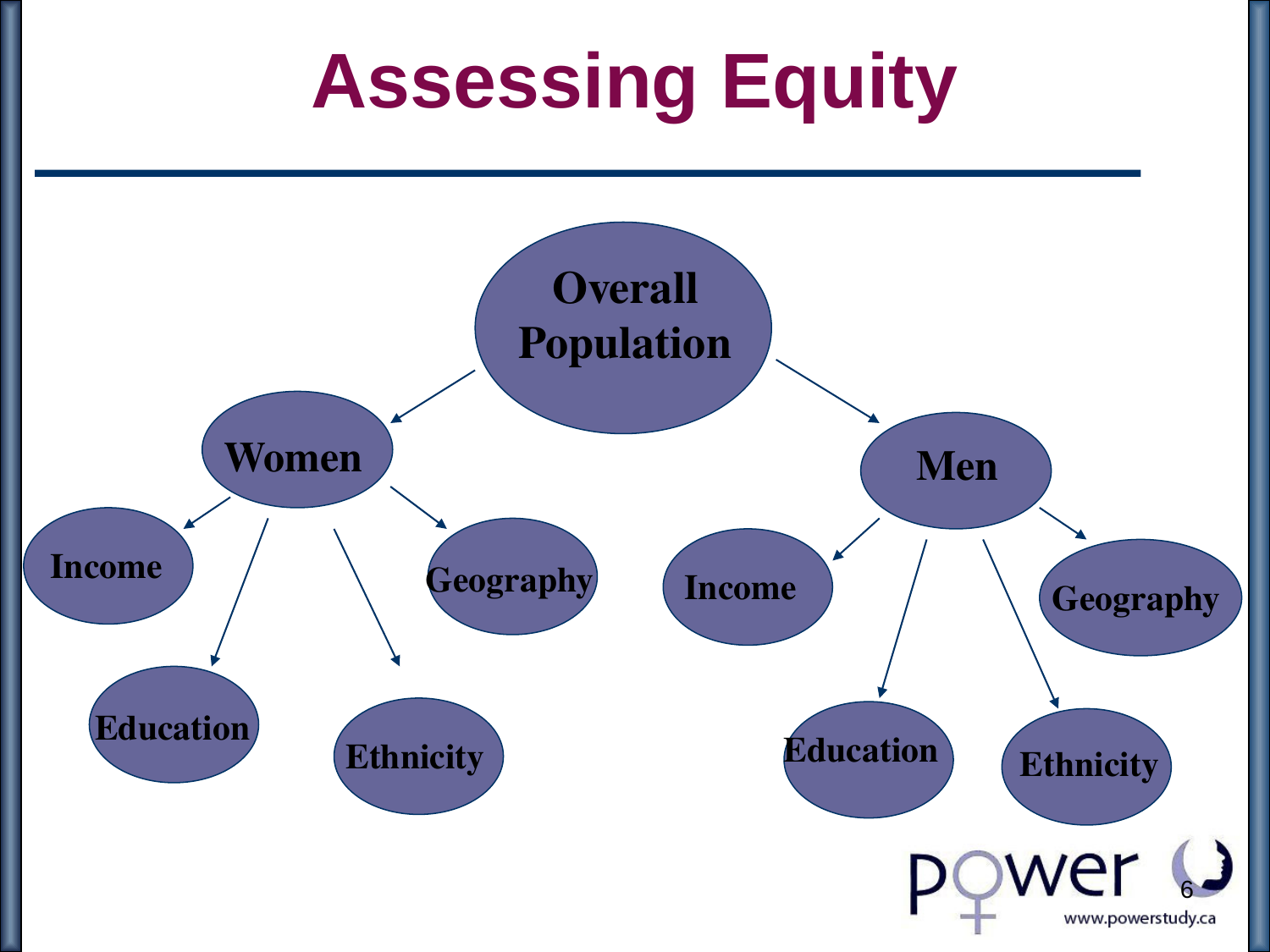

# Assessing Equity

Overall Population

Women
Men

Income

Geography
Income
Geography

Education

Education
Ethnicity
Ethnicity
6